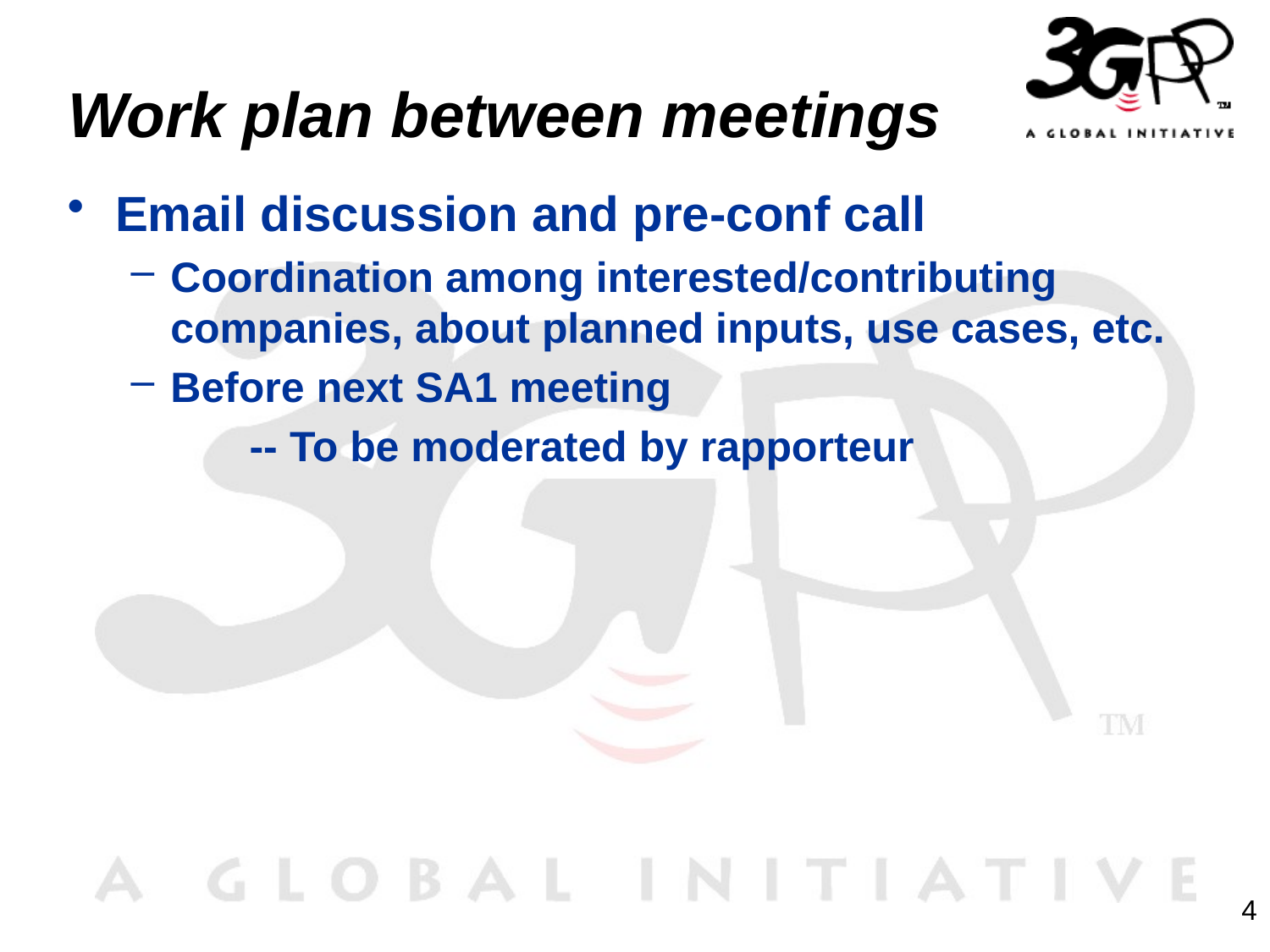

# Work plan between meetings
Email discussion and pre-conf call
Coordination among interested/contributing companies, about planned inputs, use cases, etc.
Before next SA1 meeting
          -- To be moderated by rapporteur

4